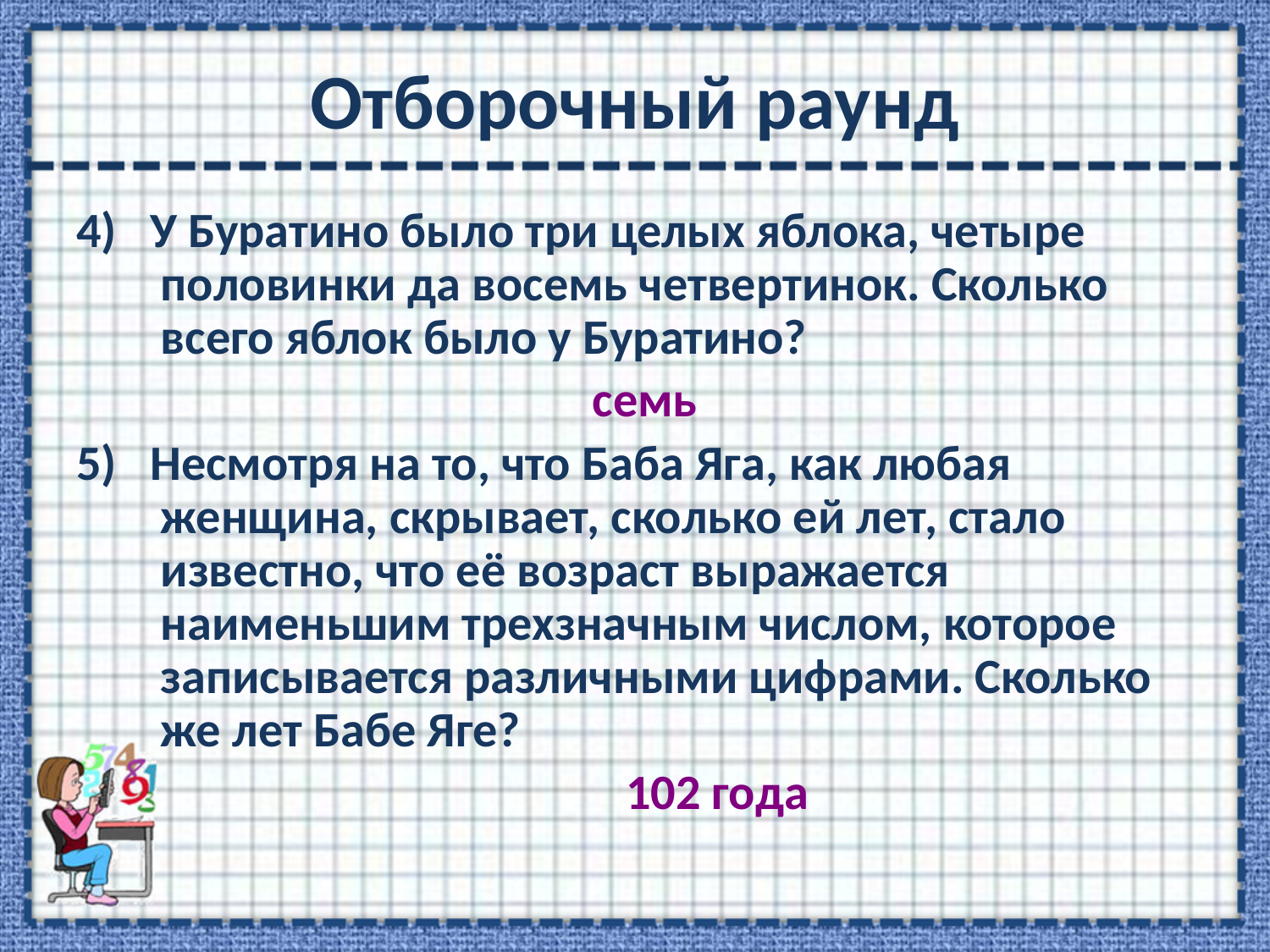

# Отборочный раунд
4)   У Буратино было три целых яблока, четыре половинки да восемь четвертинок. Сколько всего яблок было у Буратино?
                                              семь
5)   Несмотря на то, что Баба Яга, как любая женщина, скрывает, сколько ей лет, стало известно, что её возраст выражается наименьшим трехзначным числом, которое записывается различными цифрами. Сколько же лет Бабе Яге?
                                                 102 года